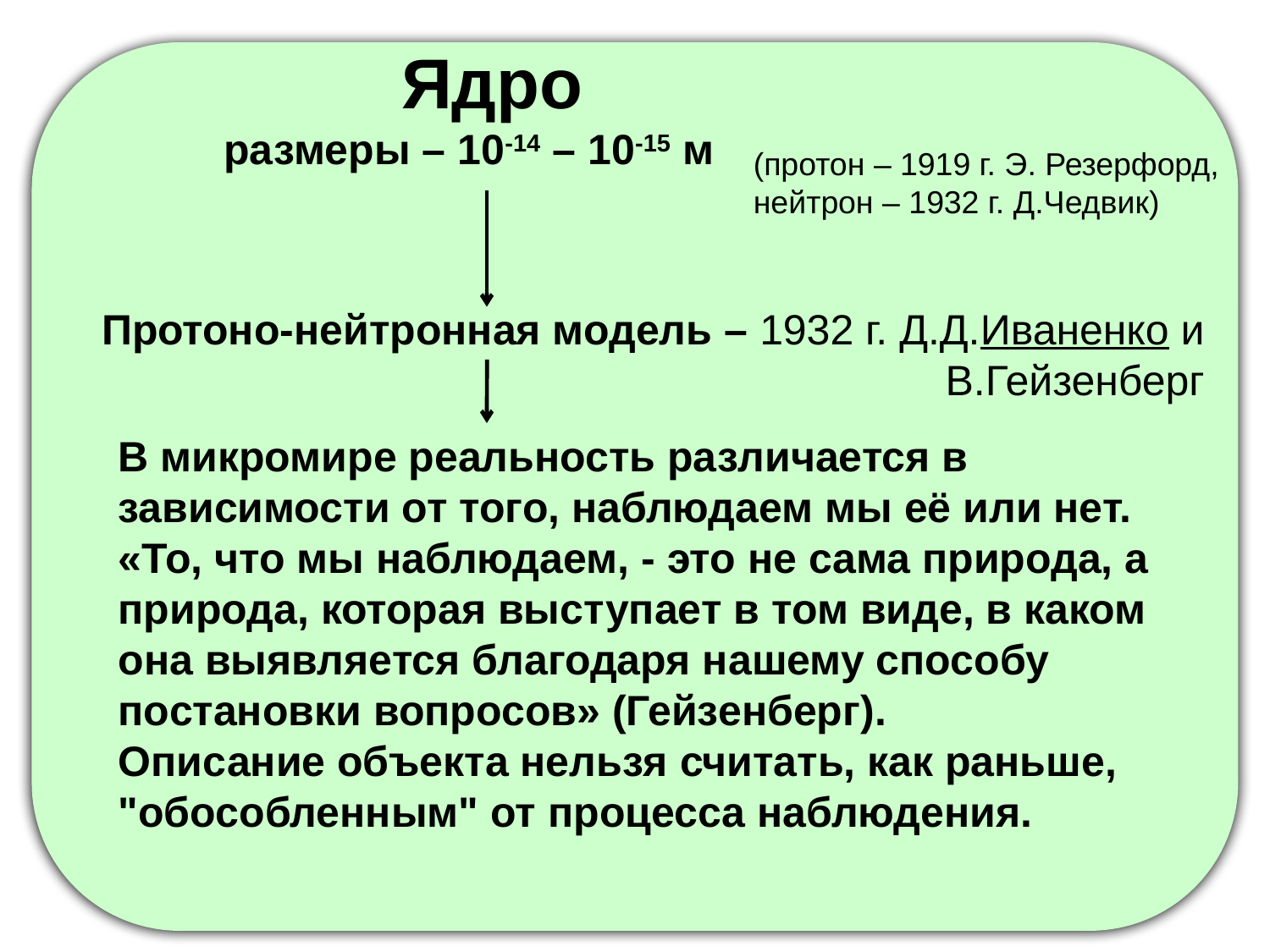

Ядро
размеры – 10-14 – 10-15 м

(протон – 1919 г. Э. Резерфорд, нейтрон – 1932 г. Д.Чедвик)
Протоно-нейтронная модель – 1932 г. Д.Д.Иваненко и В.Гейзенберг
В микромире реальность различается в зависимости от того, наблюдаем мы её или нет. «То, что мы наблюдаем, - это не сама природа, а природа, которая выступает в том виде, в каком она выявляется благодаря нашему способу постановки вопросов» (Гейзенберг).
Описание объекта нельзя считать, как раньше, "обособленным" от процесса наблюдения.